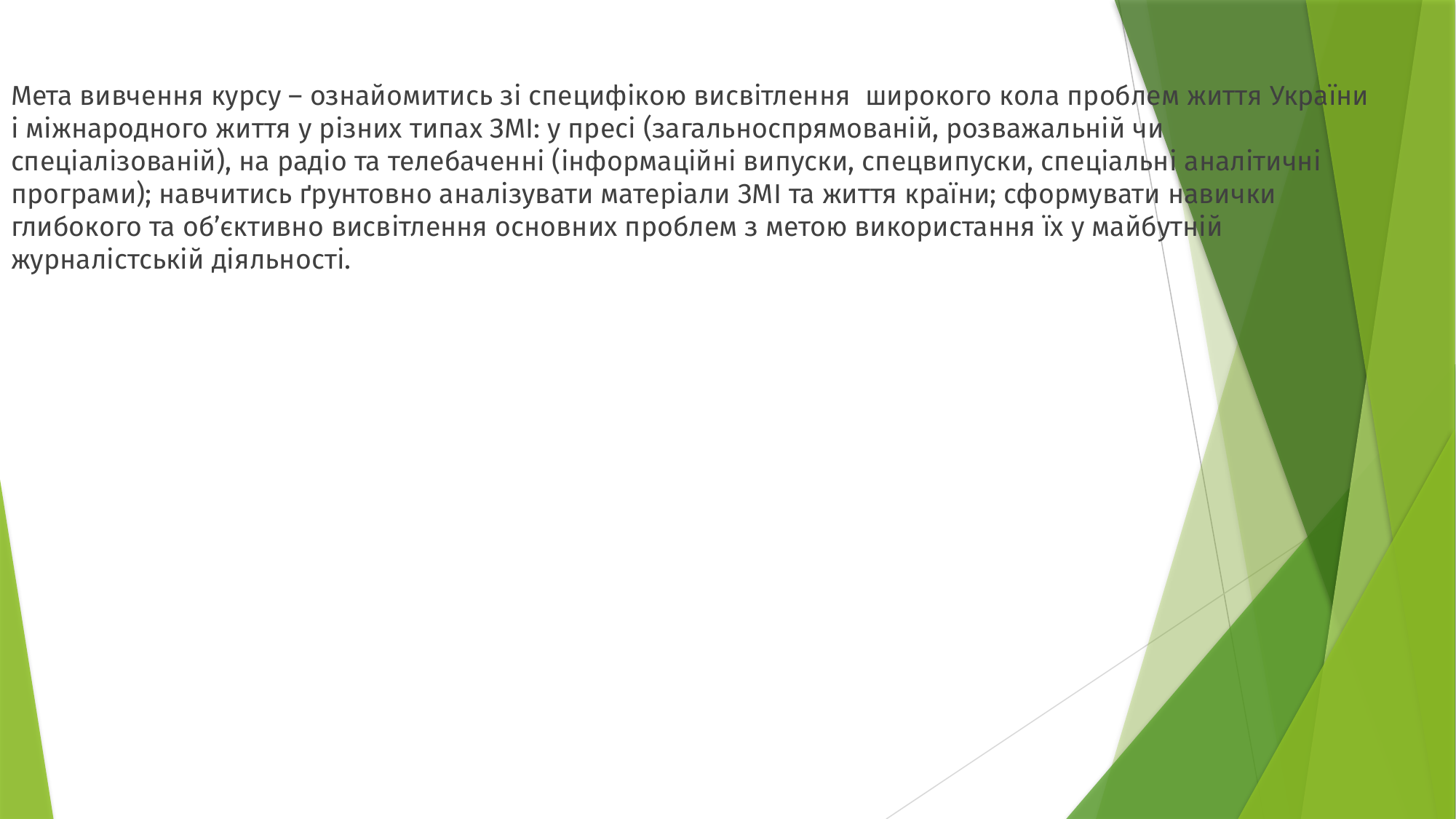

Мета вивчення курсу – ознайомитись зі специфікою висвітлення  широкого кола проблем життя України і міжнародного життя у різних типах ЗМІ: у пресі (загальноспрямованій, розважальній чи спеціалізованій), на радіо та телебаченні (інформаційні випуски, спецвипуски, спеціальні аналітичні програми); навчитись ґрунтовно аналізувати матеріали ЗМІ та життя країни; сформувати навички глибокого та об’єктивно висвітлення основних проблем з метою використання їх у майбутній журналістській діяльності.